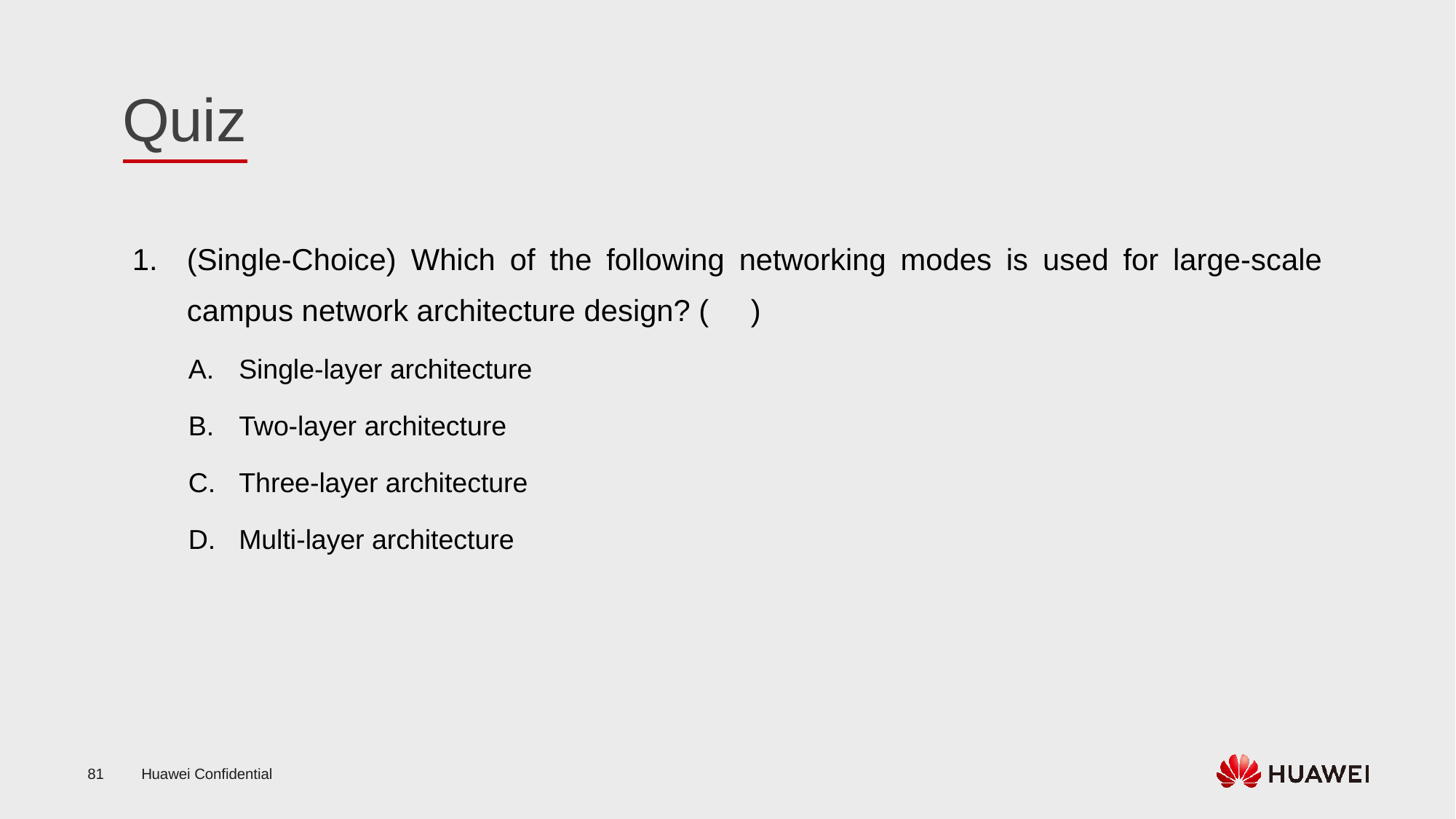

(Single-Choice) Which of the following networking modes is used for large-scale campus network architecture design? (     )
Single-layer architecture
Two-layer architecture
Three-layer architecture
Multi-layer architecture